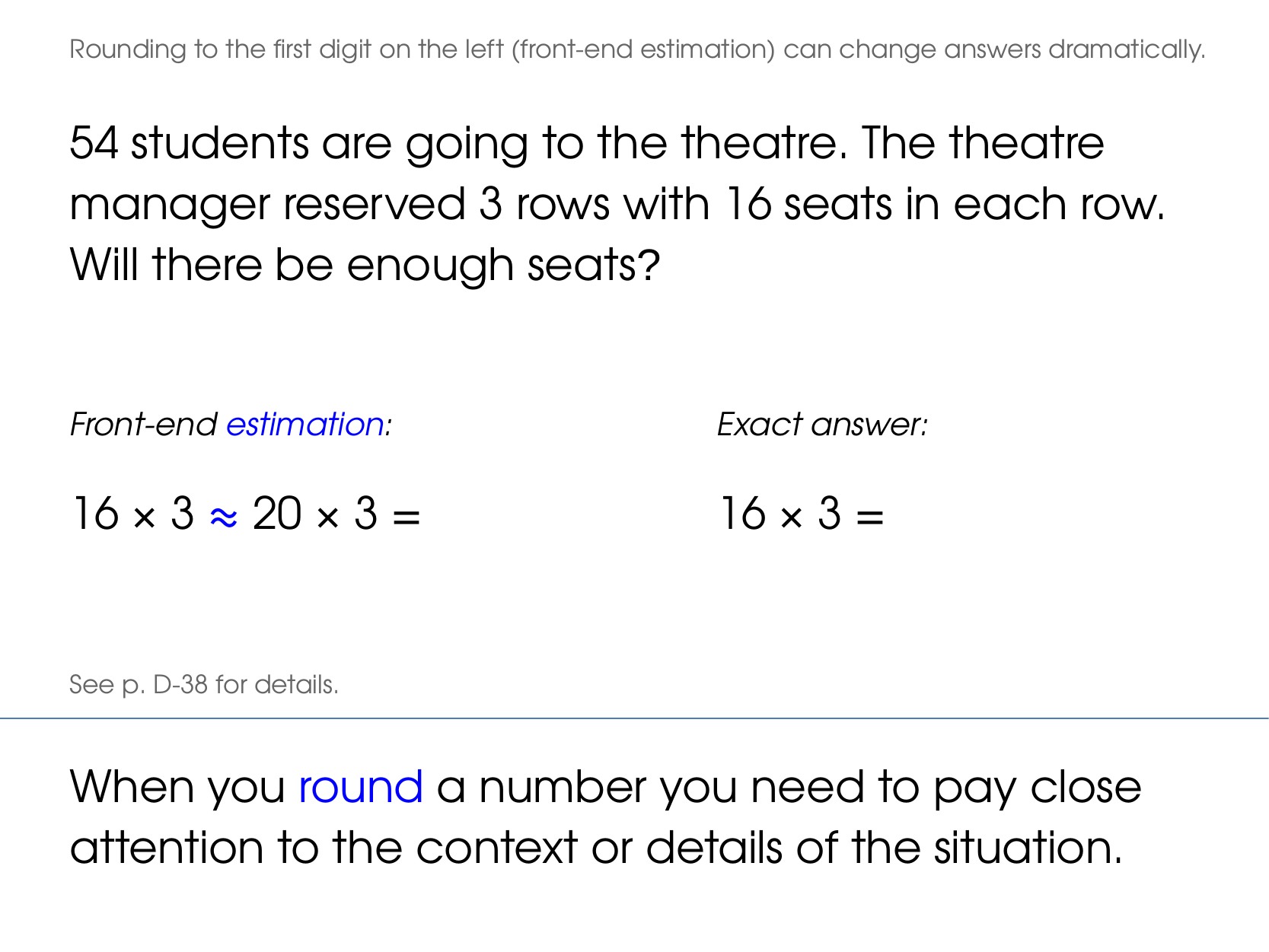

Rounding to the first digit on the left (front-end estimation) can change answers dramatically.
54 students are going to the theatre. The theatre manager reserved 3 rows with 16 seats in each row. Will there be enough seats?
Front-end estimation:
Exact answer:
16 × 3 ≈ 20 × 3 =
16 × 3 =
See p. D-38 for details.
When you round a number you need to pay close attention to the context or details of the situation.